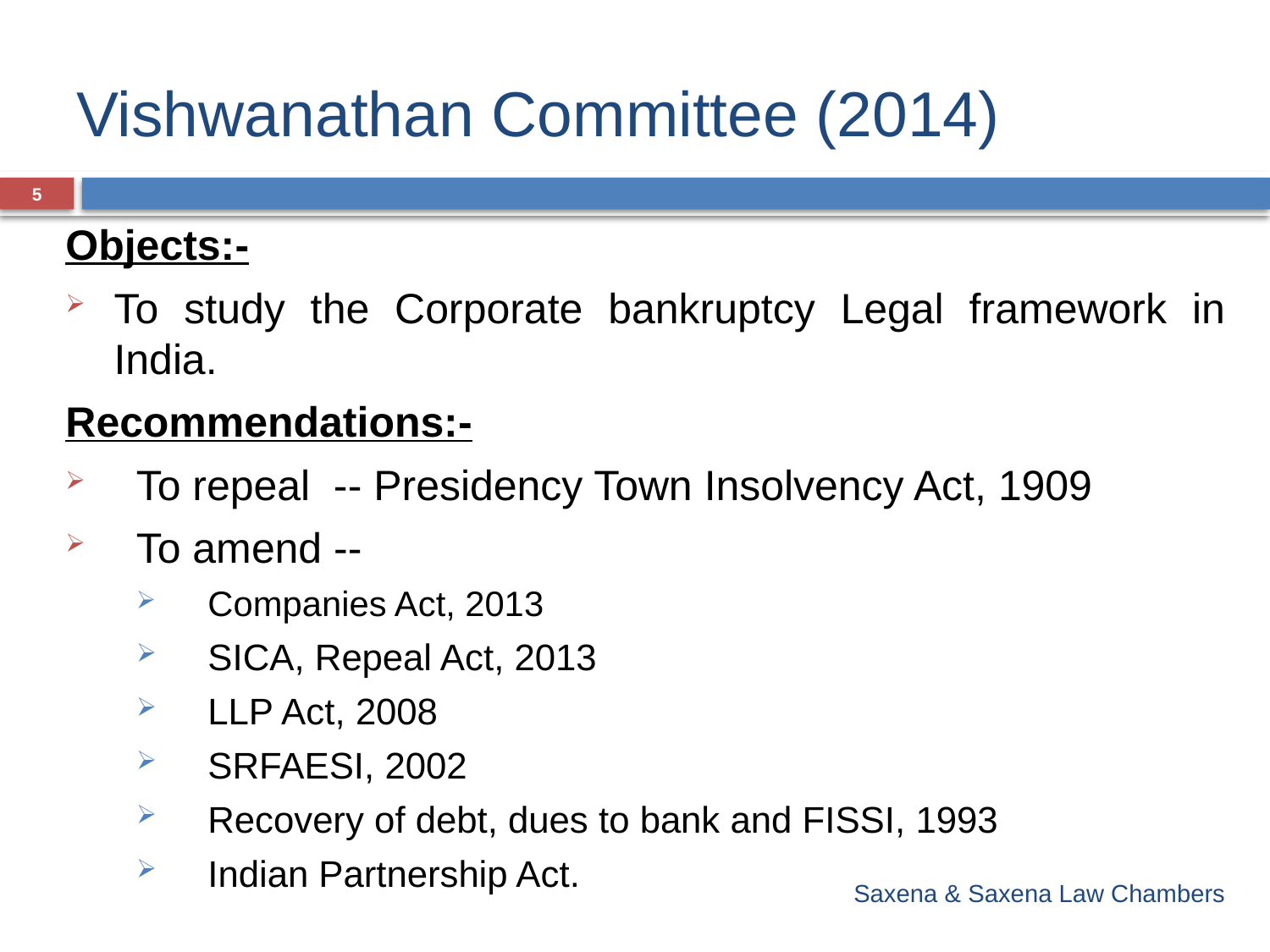

# Vishwanathan Committee (2014)
5
Objects:-
To study the Corporate bankruptcy Legal framework in India.
Recommendations:-
To repeal  -- Presidency Town Insolvency Act, 1909
To amend --
Companies Act, 2013
SICA, Repeal Act, 2013
LLP Act, 2008
SRFAESI, 2002
Recovery of debt, dues to bank and FISSI, 1993
Indian Partnership Act.

Saxena & Saxena Law Chambers